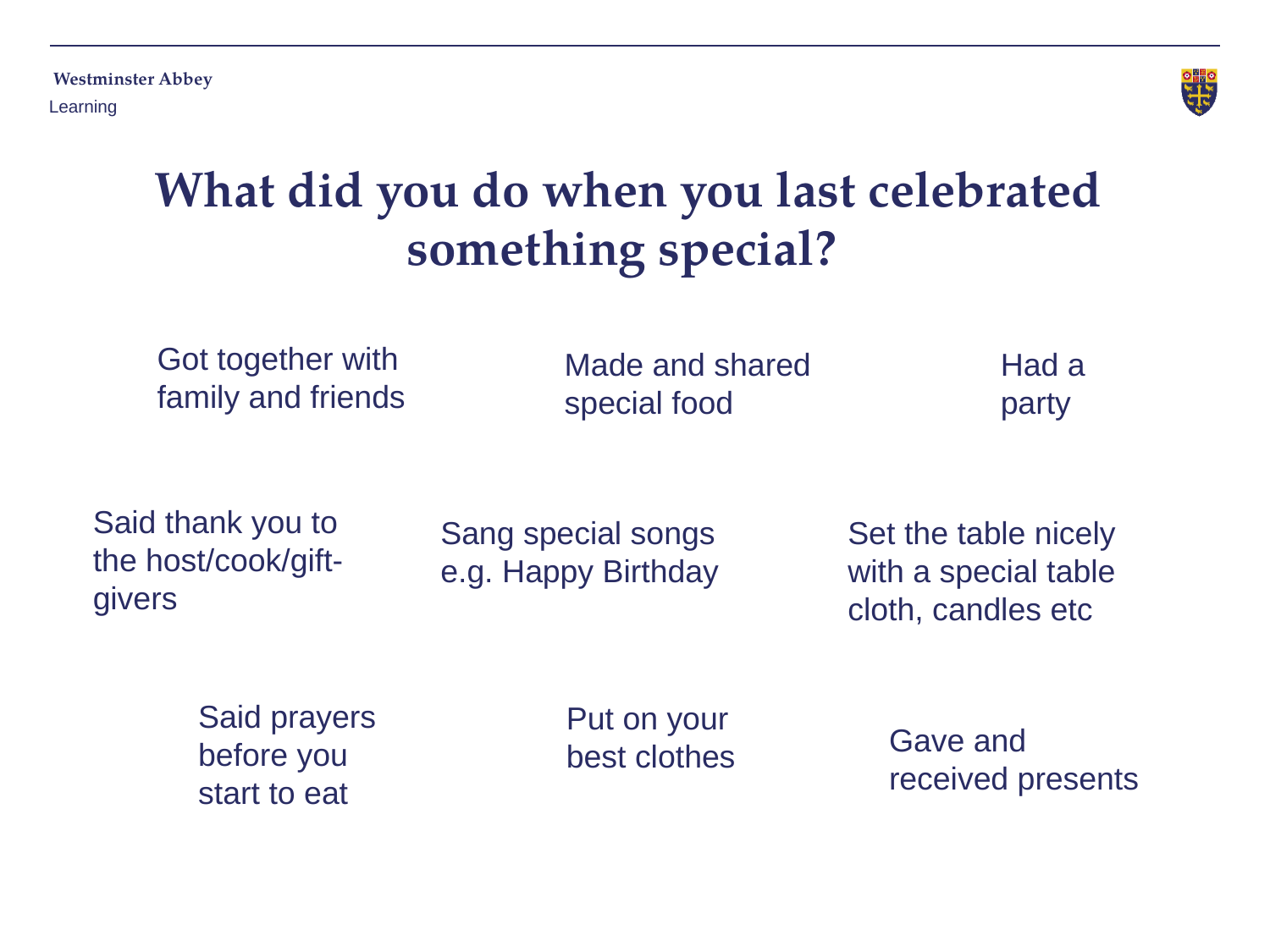

Learning
What did you do when you last celebrated something special?
Got together with family and friends
Made and shared special food
Had a party
Said thank you to the host/cook/gift-givers
Sang special songs e.g. Happy Birthday
Set the table nicely with a special table cloth, candles etc
Said prayers before you start to eat
Put on your best clothes
Gave and received presents